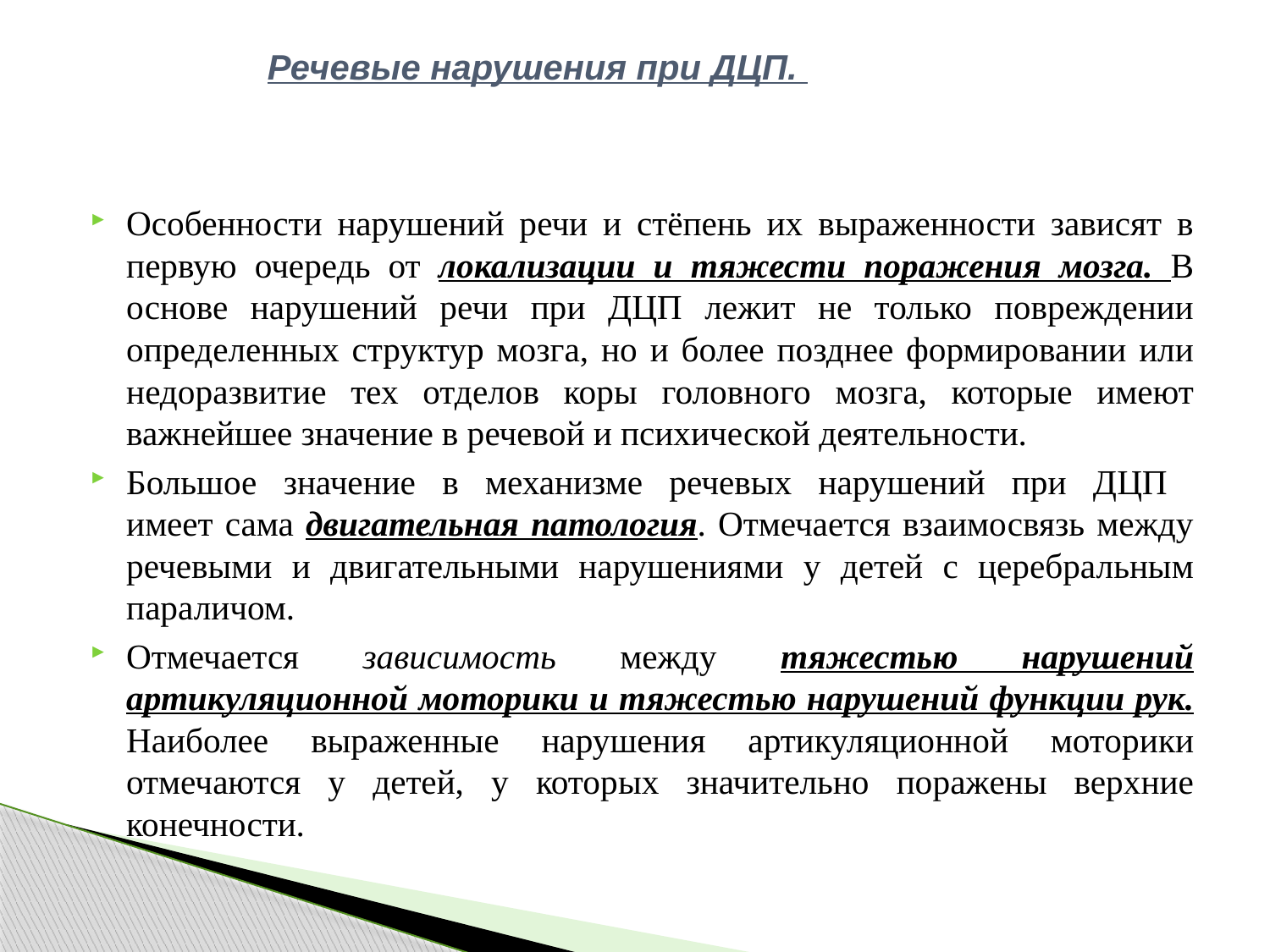

# Речевые нарушения при ДЦП.

Особенности нарушений речи и стёпень их выраженности зависят в первую очередь от локализации и тяжести поражения мозга. В основе нарушений речи при ДЦП лежит не только повреждении определенных структур мозга, но и более позднее формировании или недоразвитие тех отделов коры головного мозга, которые имеют важнейшее значение в речевой и психической деятельности.
Большое значение в механизме речевых нарушений при ДЦП
имеет сама двигательная патология. Отмечается взаимосвязь между речевыми и двигательными нарушениями у детей с церебральным параличом.
Отмечается зависимость между тяжестью нарушений артикуляционной моторики и тяжестью нарушений функции рук. Наиболее выраженные нарушения артикуляционной моторики отмечаются у детей, у которых значительно поражены верхние конечности.